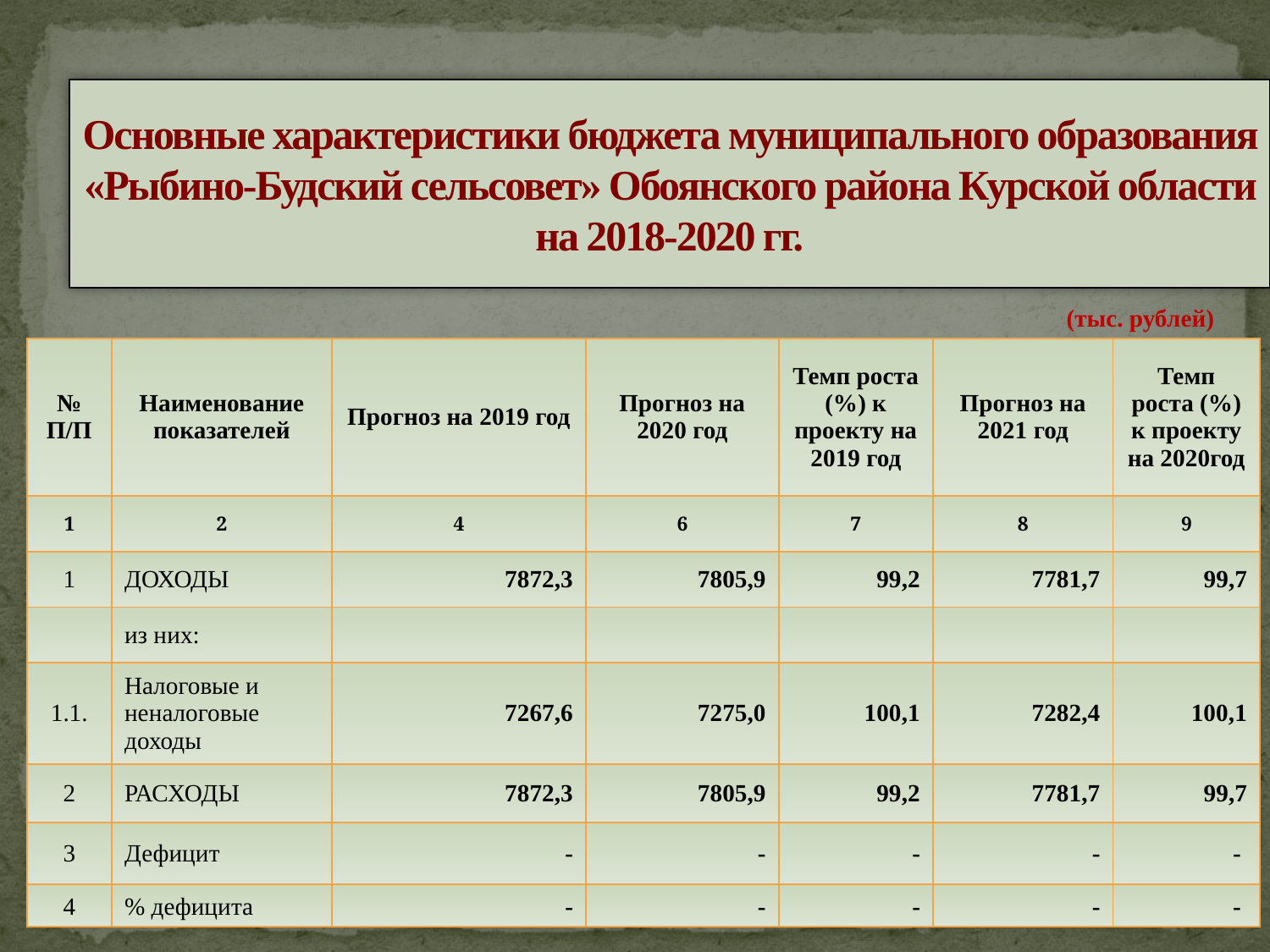

Основные характеристики бюджета муниципального образования «Рыбино-Будский сельсовет» Обоянского района Курской области на 2018-2020 гг.
(тыс. рублей)
| № П/П | Наименование показателей | Прогноз на 2019 год | Прогноз на 2020 год | Темп роста (%) к проекту на 2019 год | Прогноз на 2021 год | Темп роста (%) к проекту на 2020год |
| --- | --- | --- | --- | --- | --- | --- |
| 1 | 2 | 4 | 6 | 7 | 8 | 9 |
| 1 | ДОХОДЫ | 7872,3 | 7805,9 | 99,2 | 7781,7 | 99,7 |
|  | из них: |  |  |  |  |  |
| 1.1. | Налоговые и неналоговые доходы | 7267,6 | 7275,0 | 100,1 | 7282,4 | 100,1 |
| 2 | РАСХОДЫ | 7872,3 | 7805,9 | 99,2 | 7781,7 | 99,7 |
| 3 | Дефицит | - | - | - | - | - |
| 4 | % дефицита | - | - | - | - | - |